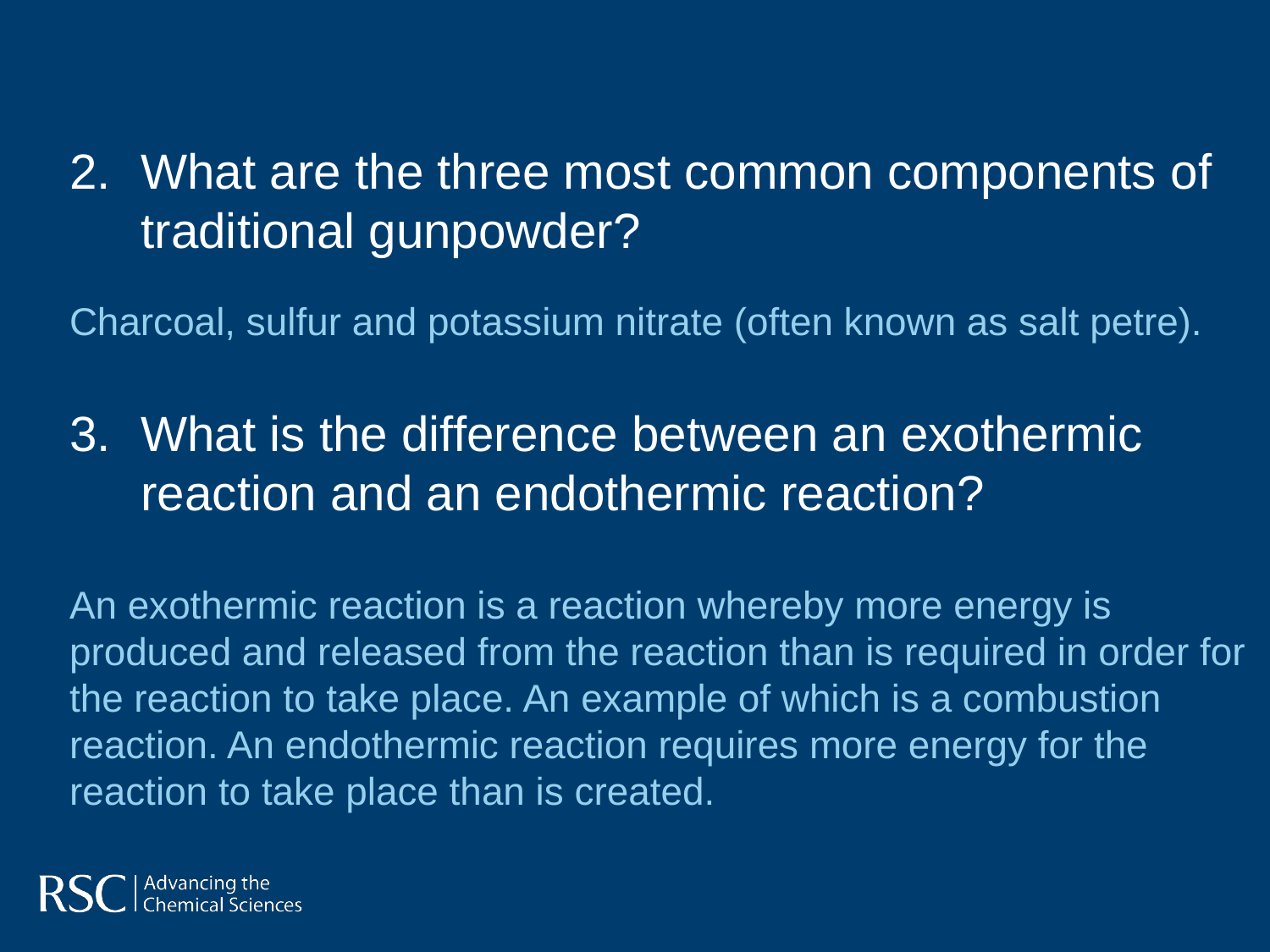

What are the three most common components of traditional gunpowder?

Charcoal, sulfur and potassium nitrate (often known as salt petre).

What is the difference between an exothermic reaction and an endothermic reaction?

An exothermic reaction is a reaction whereby more energy is produced and released from the reaction than is required in order for the reaction to take place. An example of which is a combustion reaction. An endothermic reaction requires more energy for the reaction to take place than is created.